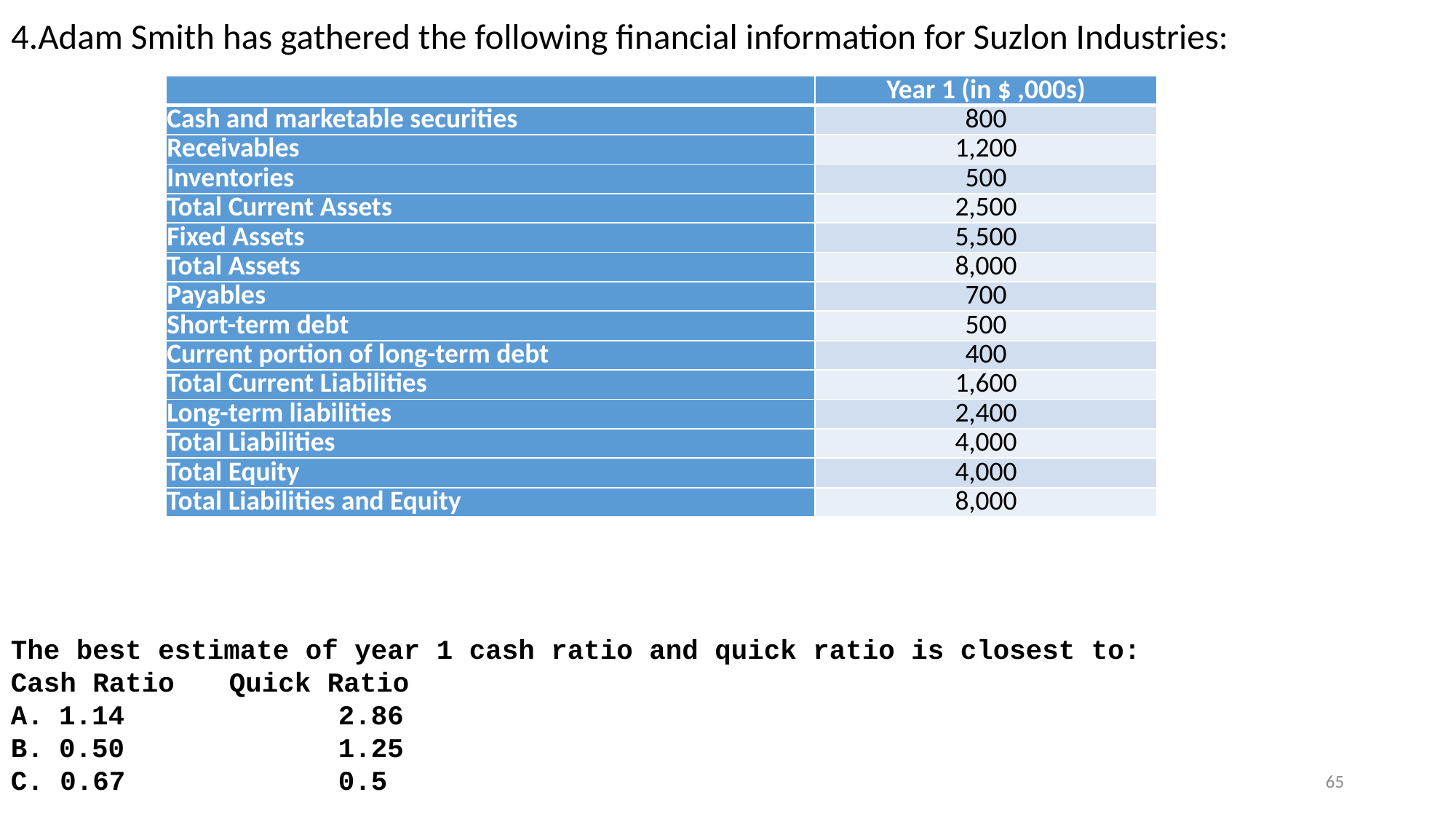

# 4.Adam Smith has gathered the following financial information for Suzlon Industries:
|  | Year 1 (in $ ,000s) |
| --- | --- |
| Cash and marketable securities | 800 |
| Receivables | 1,200 |
| Inventories | 500 |
| Total Current Assets | 2,500 |
| Fixed Assets | 5,500 |
| Total Assets | 8,000 |
| Payables | 700 |
| Short-term debt | 500 |
| Current portion of long-term debt | 400 |
| Total Current Liabilities | 1,600 |
| Long-term liabilities | 2,400 |
| Total Liabilities | 4,000 |
| Total Equity | 4,000 |
| Total Liabilities and Equity | 8,000 |
The best estimate of year 1 cash ratio and quick ratio is closest to:
Cash Ratio	Quick Ratio
A.	1.14		2.86
B.	0.50		1.25
C. 0.67		0.5
65